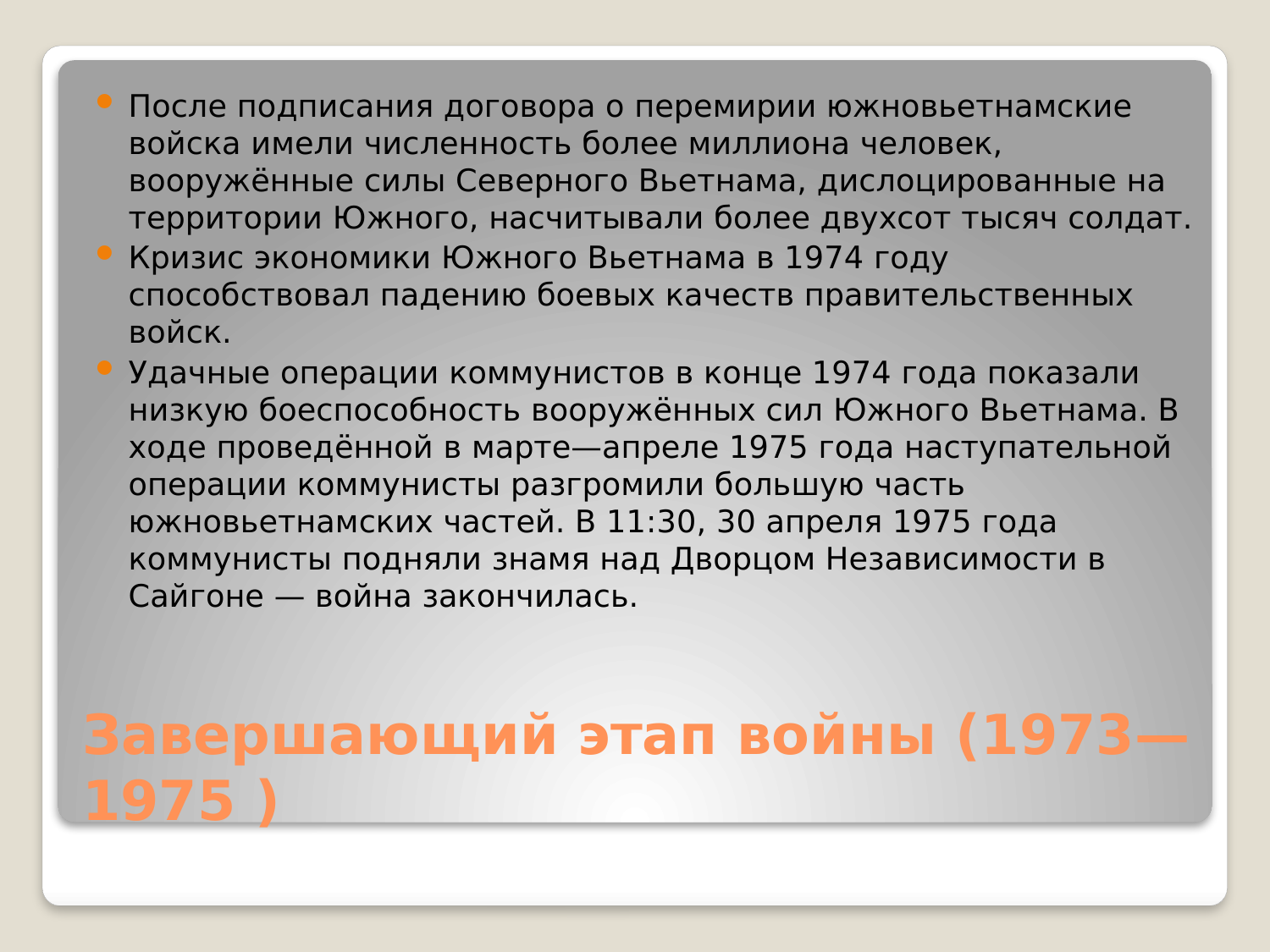

После подписания договора о перемирии южновьетнамские войска имели численность более миллиона человек, вооружённые силы Северного Вьетнама, дислоцированные на территории Южного, насчитывали более двухсот тысяч солдат.
Кризис экономики Южного Вьетнама в 1974 году способствовал падению боевых качеств правительственных войск.
Удачные операции коммунистов в конце 1974 года показали низкую боеспособность вооружённых сил Южного Вьетнама. В ходе проведённой в марте—апреле 1975 года наступательной операции коммунисты разгромили большую часть южновьетнамских частей. В 11:30, 30 апреля 1975 года коммунисты подняли знамя над Дворцом Независимости в Сайгоне — война закончилась.
# Завершающий этап войны (1973—1975 )